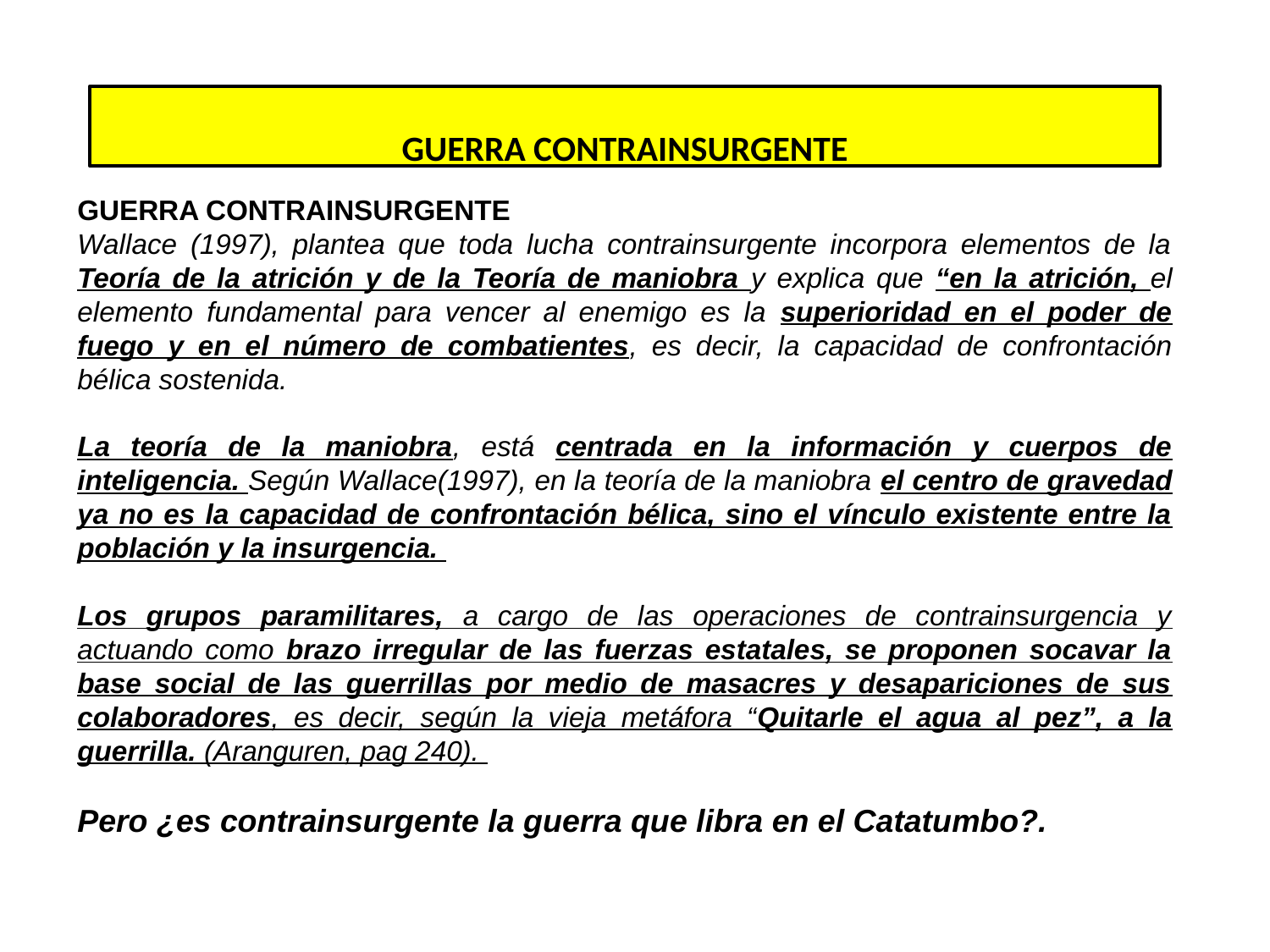

GUERRA CONTRAINSURGENTE
GUERRA CONTRAINSURGENTE
Wallace (1997), plantea que toda lucha contrainsurgente incorpora elementos de la Teoría de la atrición y de la Teoría de maniobra y explica que “en la atrición, el elemento fundamental para vencer al enemigo es la superioridad en el poder de fuego y en el número de combatientes, es decir, la capacidad de confrontación bélica sostenida.

La teoría de la maniobra, está centrada en la información y cuerpos de inteligencia. Según Wallace(1997), en la teoría de la maniobra el centro de gravedad ya no es la capacidad de confrontación bélica, sino el vínculo existente entre la población y la insurgencia.

Los grupos paramilitares, a cargo de las operaciones de contrainsurgencia y actuando como brazo irregular de las fuerzas estatales, se proponen socavar la base social de las guerrillas por medio de masacres y desapariciones de sus colaboradores, es decir, según la vieja metáfora “Quitarle el agua al pez”, a la guerrilla. (Aranguren, pag 240).

Pero ¿es contrainsurgente la guerra que libra en el Catatumbo?.